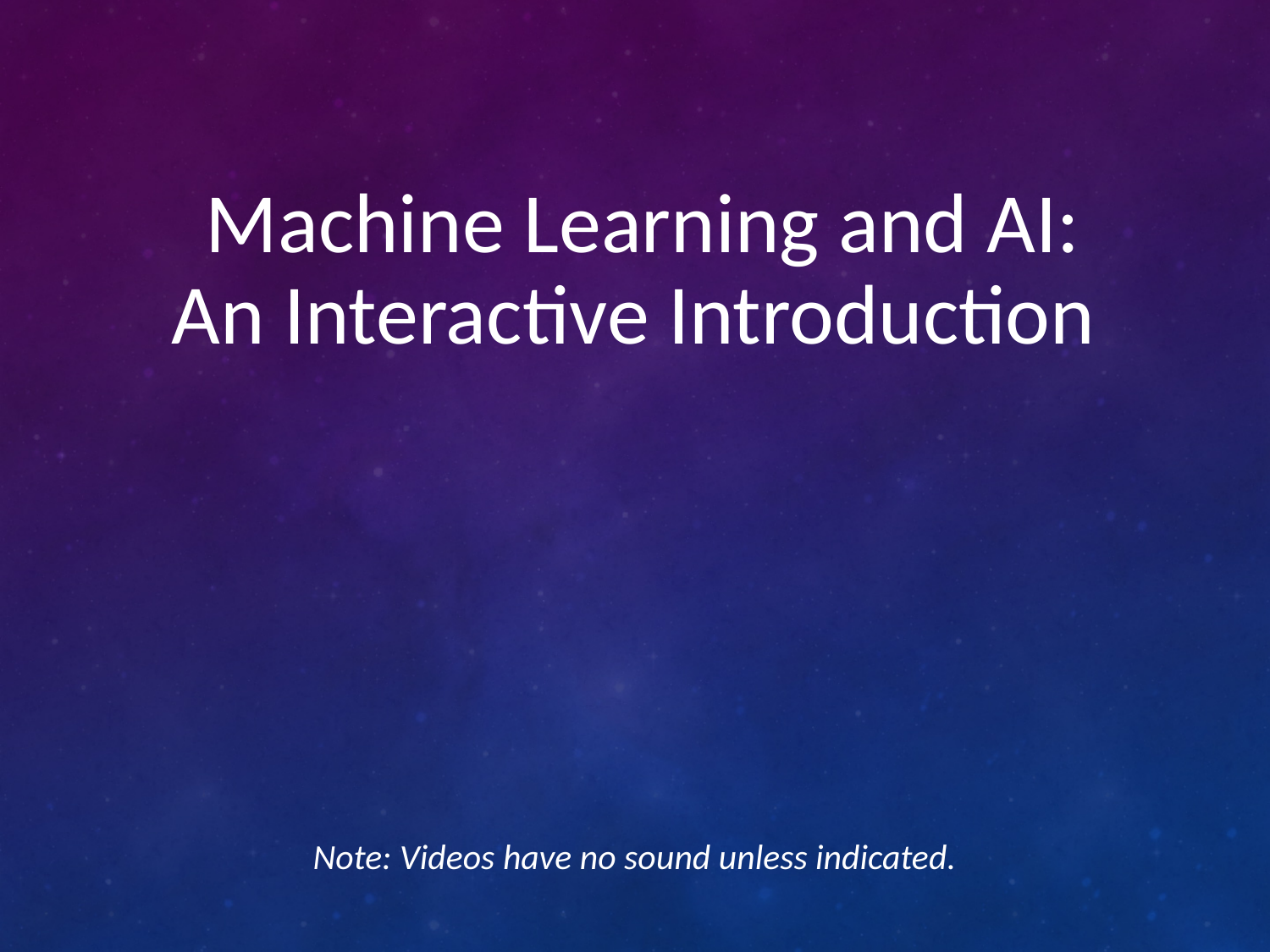

# Machine Learning and AI: An Interactive Introduction
Note: Videos have no sound unless indicated.